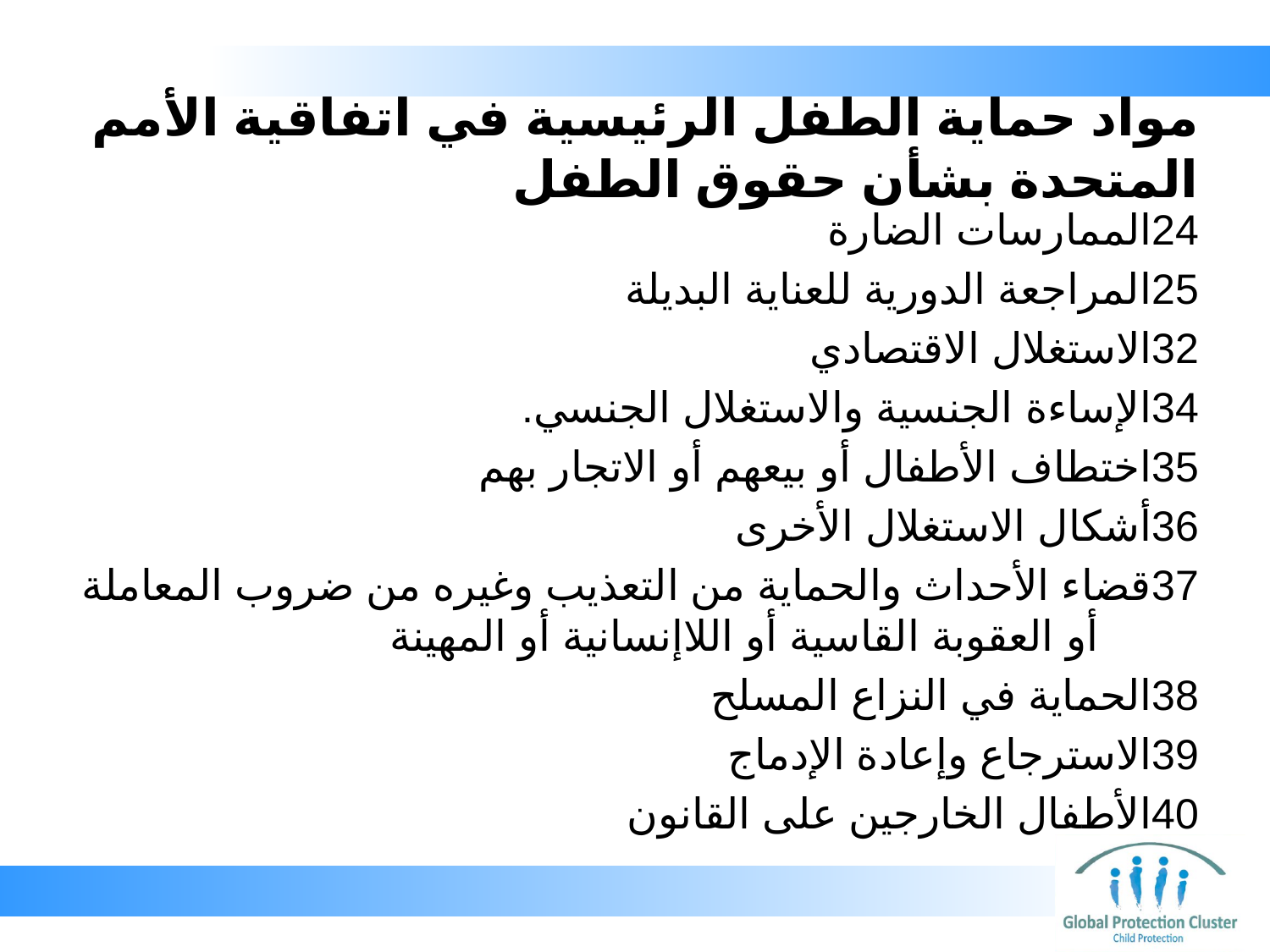

# مواد حماية الطفل الرئيسية في اتفاقية الأمم المتحدة بشأن حقوق الطفل
24	الممارسات الضارة
25	المراجعة الدورية للعناية البديلة
32	الاستغلال الاقتصادي
34	الإساءة الجنسية والاستغلال الجنسي.
35	اختطاف الأطفال أو بيعهم أو الاتجار بهم
36	أشكال الاستغلال الأخرى
37	قضاء الأحداث والحماية من التعذيب وغيره من ضروب المعاملة أو العقوبة القاسية أو اللاإنسانية أو المهينة
38	الحماية في النزاع المسلح
39	الاسترجاع وإعادة الإدماج
40	الأطفال الخارجين على القانون